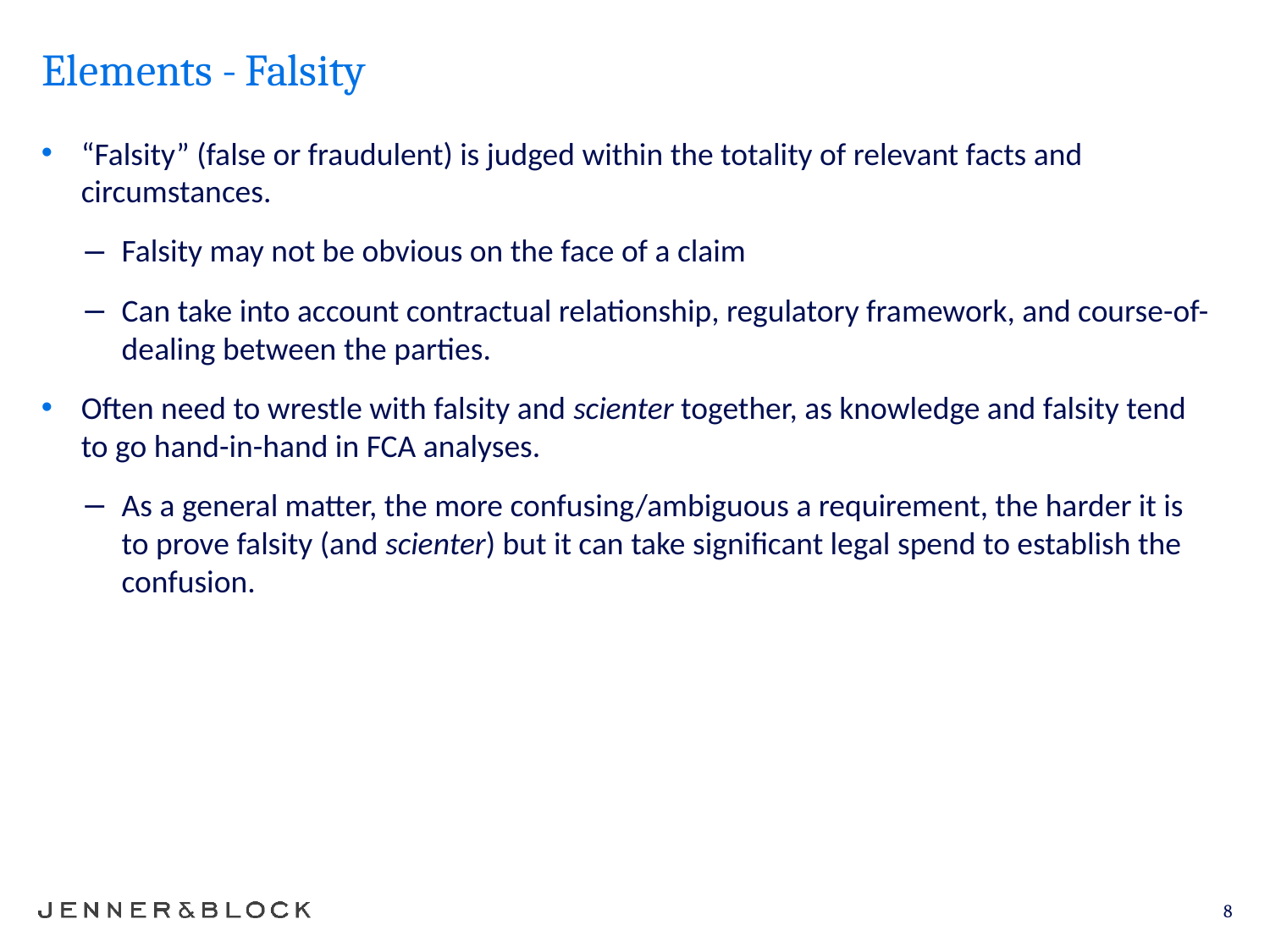

# Elements - Falsity
“Falsity” (false or fraudulent) is judged within the totality of relevant facts and circumstances.
Falsity may not be obvious on the face of a claim
Can take into account contractual relationship, regulatory framework, and course-of-dealing between the parties.
Often need to wrestle with falsity and scienter together, as knowledge and falsity tend to go hand-in-hand in FCA analyses.
As a general matter, the more confusing/ambiguous a requirement, the harder it is to prove falsity (and scienter) but it can take significant legal spend to establish the confusion.